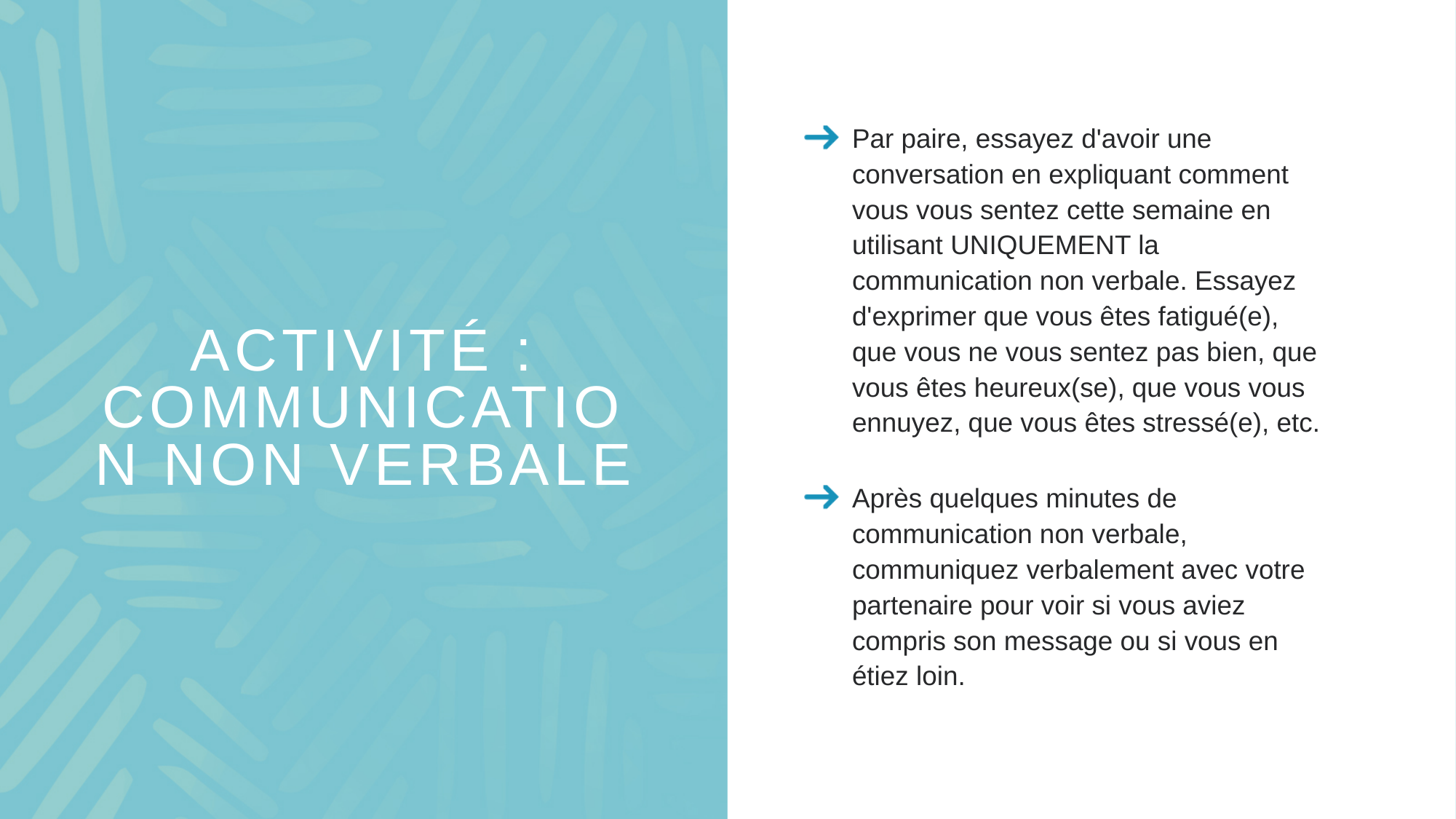

Par paire, essayez d'avoir une conversation en expliquant comment vous vous sentez cette semaine en utilisant UNIQUEMENT la communication non verbale. Essayez d'exprimer que vous êtes fatigué(e), que vous ne vous sentez pas bien, que vous êtes heureux(se), que vous vous ennuyez, que vous êtes stressé(e), etc.
Après quelques minutes de communication non verbale, communiquez verbalement avec votre partenaire pour voir si vous aviez compris son message ou si vous en étiez loin.
# Activité : Communication non verbale